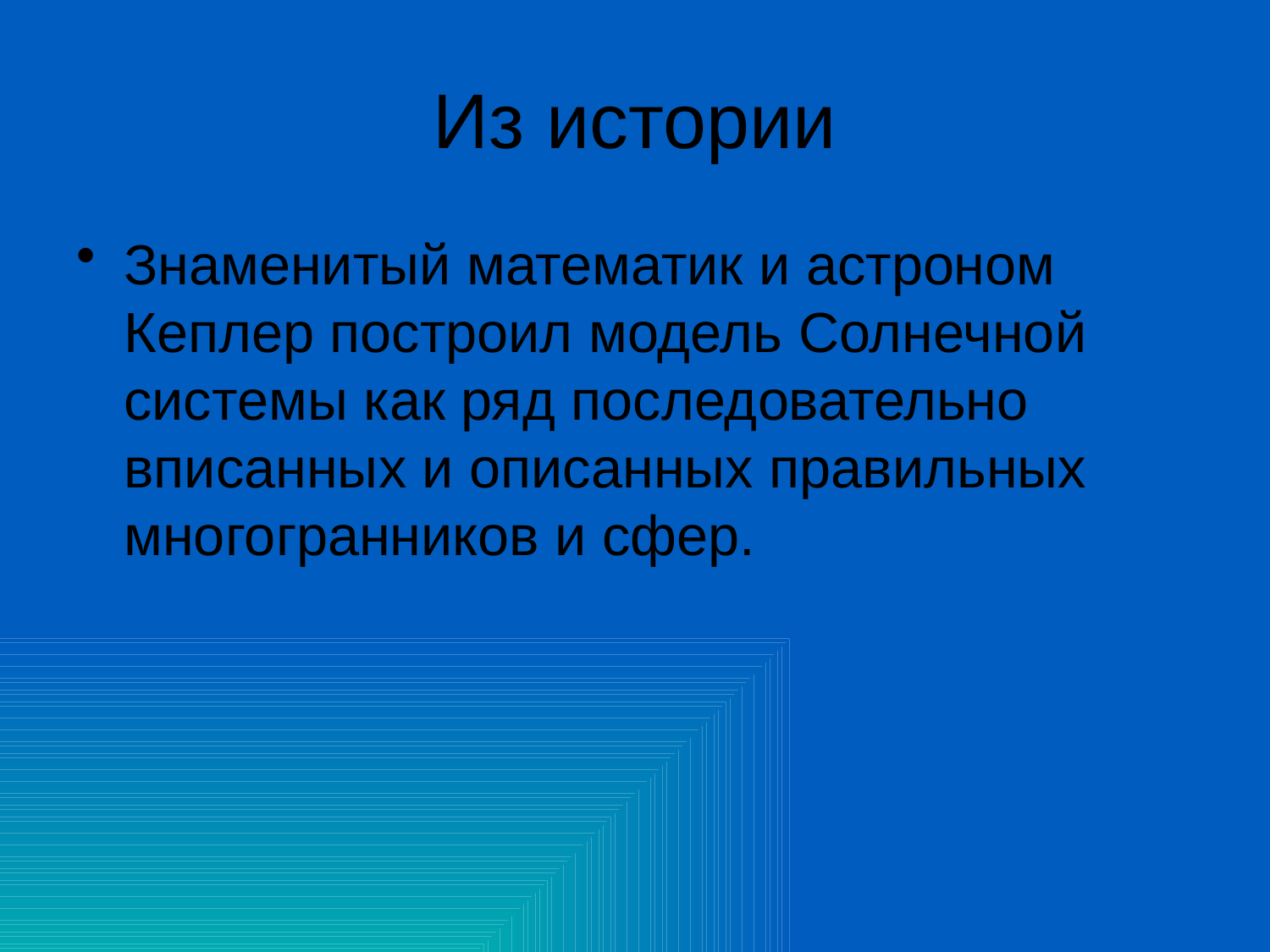

# Из истории
Знаменитый математик и астроном Кеплер построил модель Солнечной системы как ряд последовательно вписанных и описанных правильных многогранников и сфер.